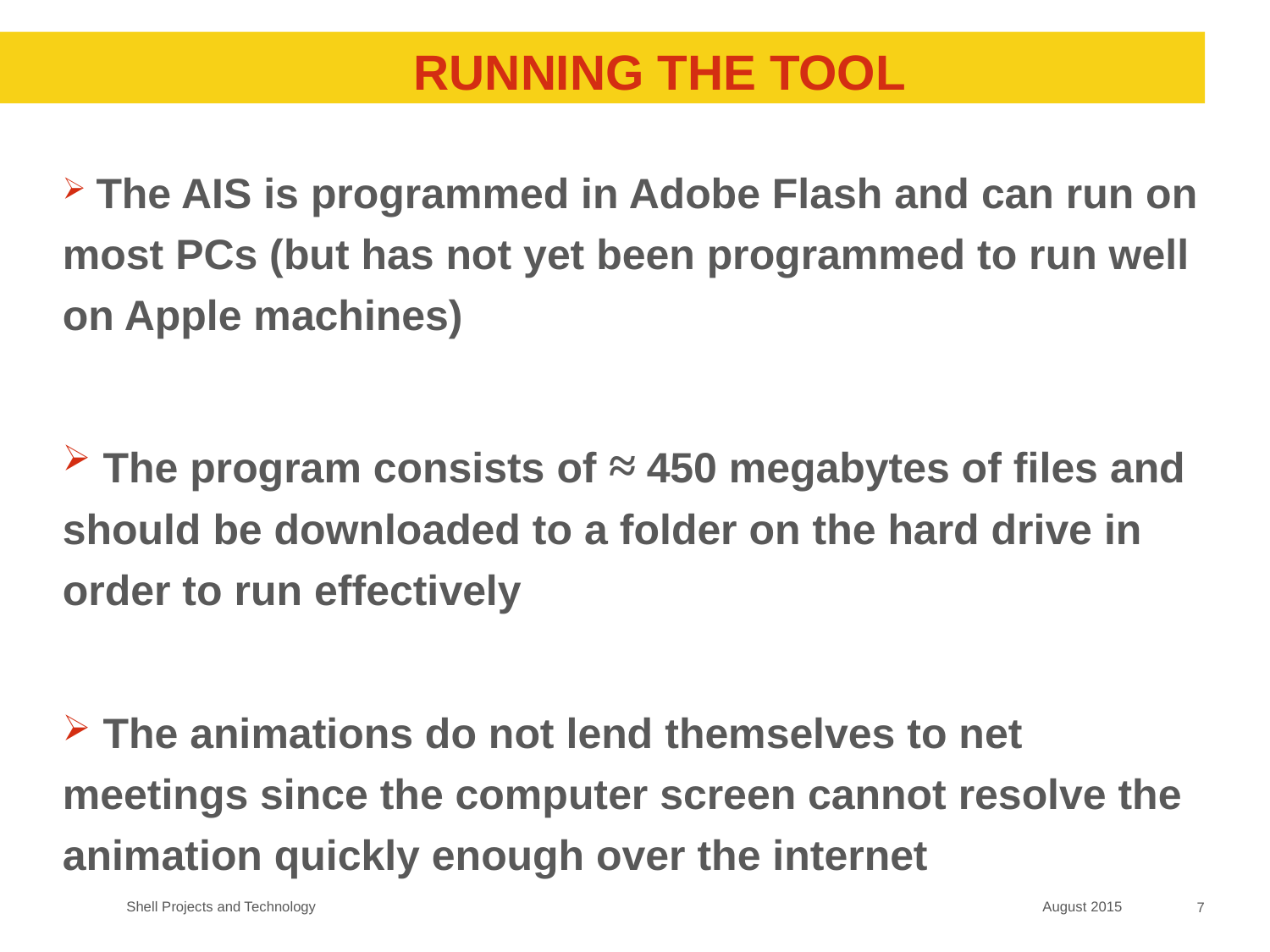

# Running the TOOL
 The AIS is programmed in Adobe Flash and can run on most PCs (but has not yet been programmed to run well on Apple machines)

 The program consists of ≈ 450 megabytes of files and should be downloaded to a folder on the hard drive in order to run effectively

 The animations do not lend themselves to net meetings since the computer screen cannot resolve the animation quickly enough over the internet

August 2015
7